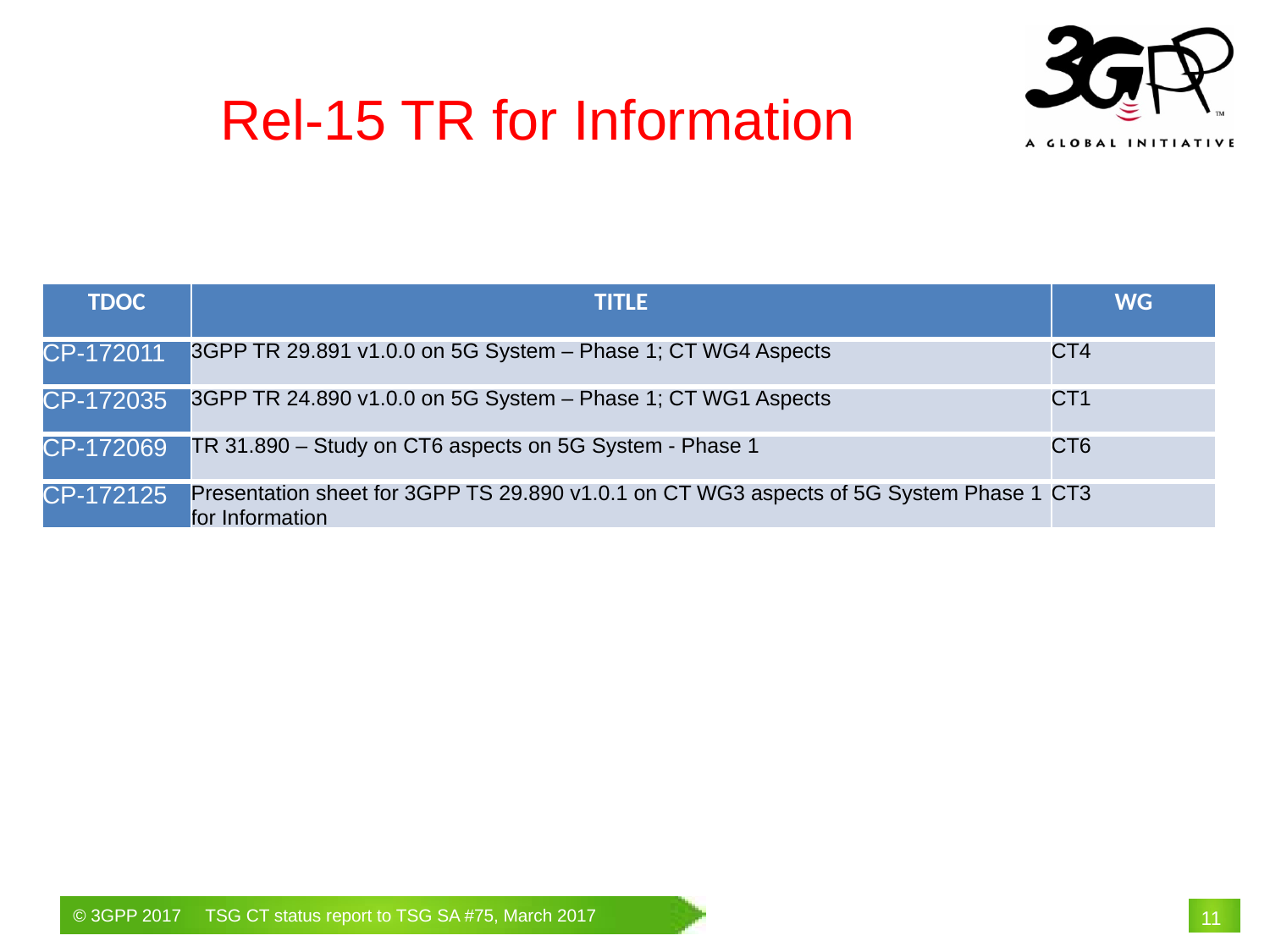

Rel-15 TR for Information

| TDOC | TITLE | WG |
| --- | --- | --- |
| CP-172011 | 3GPP TR 29.891 v1.0.0 on 5G System – Phase 1; CT WG4 Aspects | CT4 |
| CP-172035 | 3GPP TR 24.890 v1.0.0 on 5G System – Phase 1; CT WG1 Aspects | CT1 |
| CP-172069 | TR 31.890 – Study on CT6 aspects on 5G System - Phase 1 | CT6 |
| CP-172125 | Presentation sheet for 3GPP TS 29.890 v1.0.1 on CT WG3 aspects of 5G System Phase 1 for Information | CT3 |

# 11